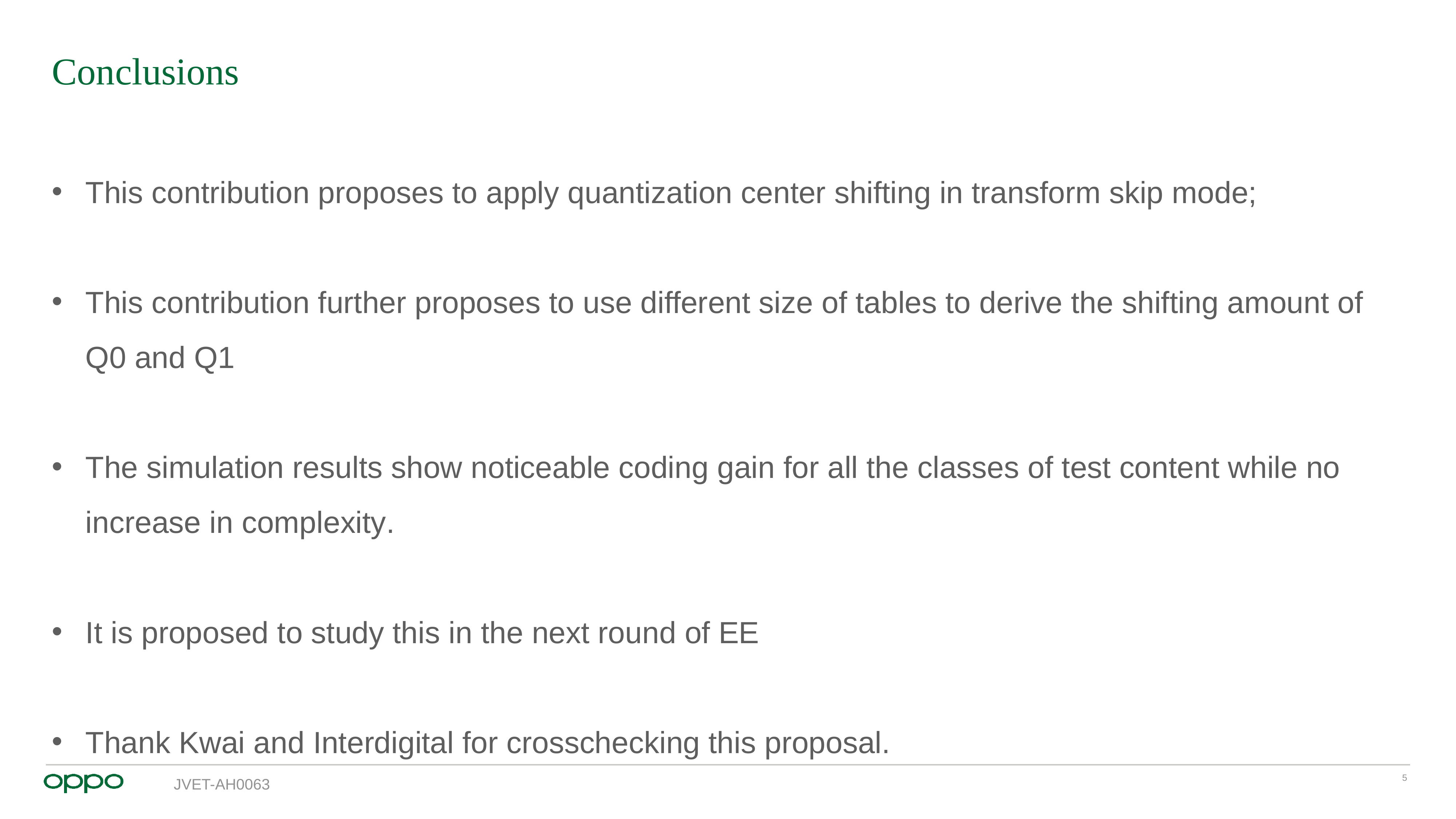

# Conclusions
This contribution proposes to apply quantization center shifting in transform skip mode;

This contribution further proposes to use different size of tables to derive the shifting amount of Q0 and Q1

The simulation results show noticeable coding gain for all the classes of test content while no increase in complexity.

It is proposed to study this in the next round of EE

Thank Kwai and Interdigital for crosschecking this proposal.
JVET-AH0063